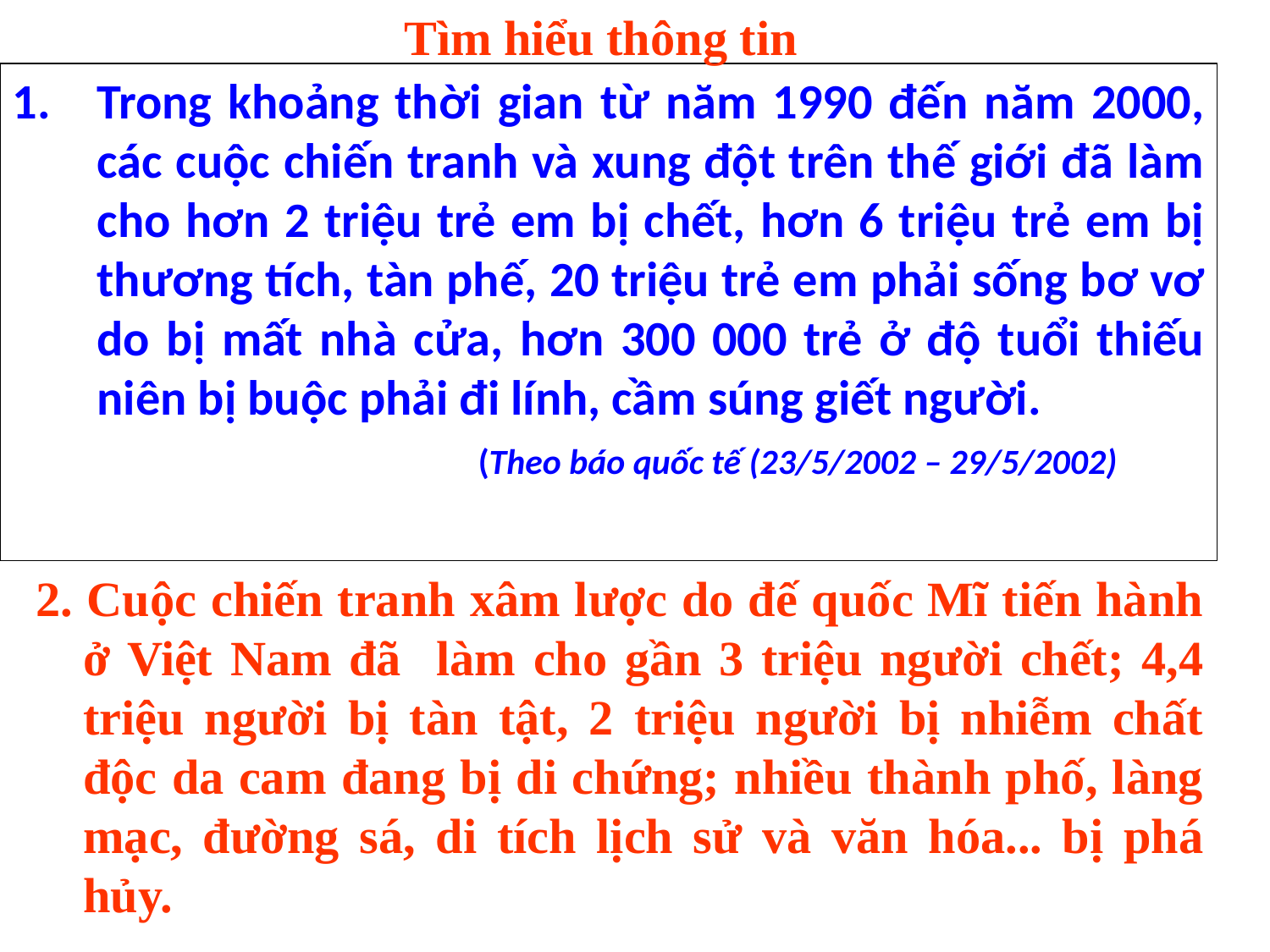

Tìm hiểu thông tin
Trong khoảng thời gian từ năm 1990 đến năm 2000, các cuộc chiến tranh và xung đột trên thế giới đã làm cho hơn 2 triệu trẻ em bị chết, hơn 6 triệu trẻ em bị thương tích, tàn phế, 20 triệu trẻ em phải sống bơ vơ do bị mất nhà cửa, hơn 300 000 trẻ ở độ tuổi thiếu niên bị buộc phải đi lính, cầm súng giết người.
                     		(Theo báo quốc tế (23/5/2002 – 29/5/2002)

2. Cuộc chiến tranh xâm lược do đế quốc Mĩ tiến hành ở Việt Nam đã  làm cho gần 3 triệu người chết; 4,4 triệu người bị tàn tật, 2 triệu người bị nhiễm chất độc da cam đang bị di chứng; nhiều thành phố, làng mạc, đường sá, di tích lịch sử và văn hóa... bị phá hủy.